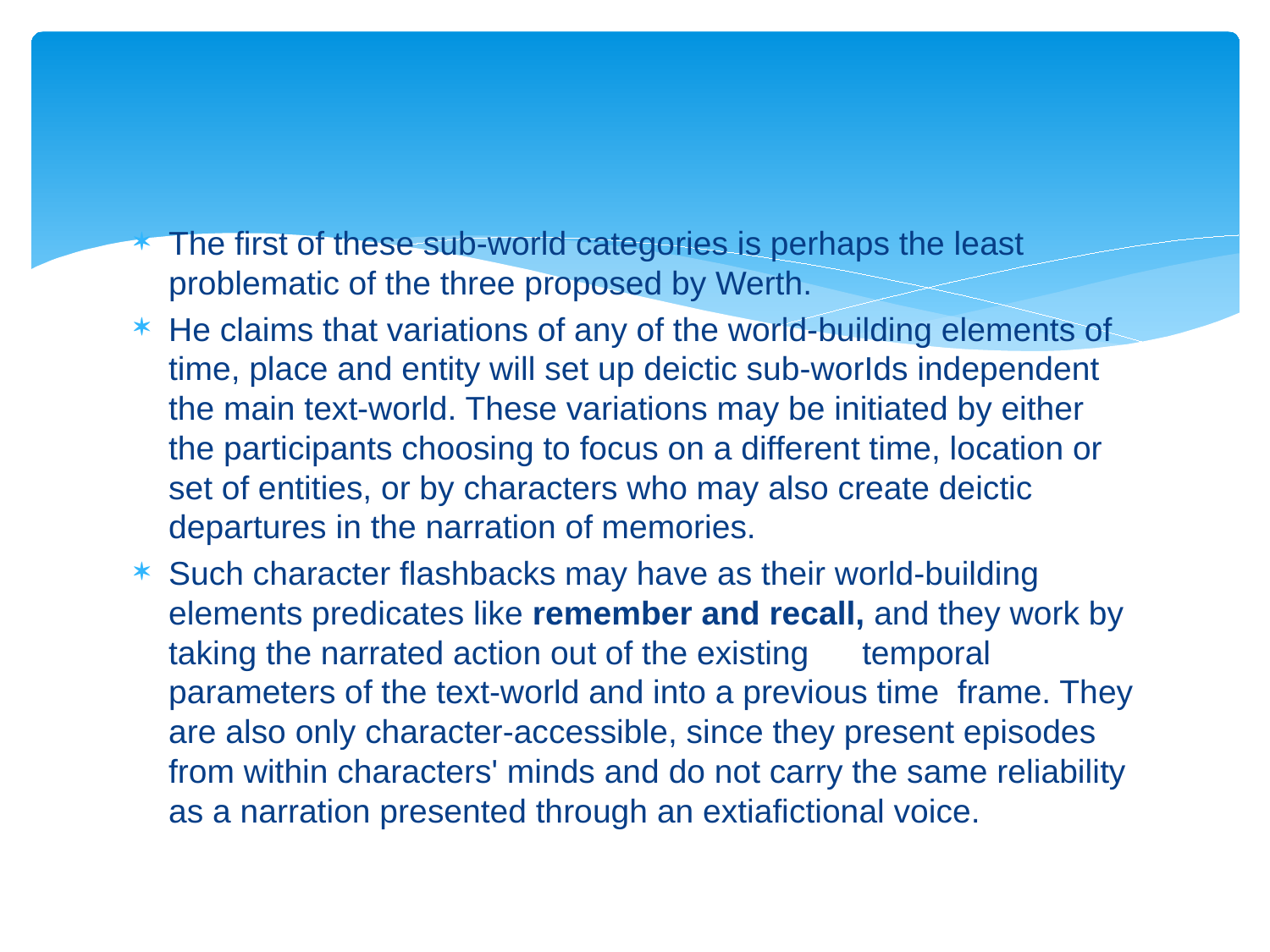

#
The first of these sub-world categories is perhaps the least problematic of the three proposed by Werth.
He claims that variations of any of the world-building elements of time, place and entity will set up deictic sub-worIds independent the main text-world. These variations may be initiated by either the participants choosing to focus on a different time, location or set of entities, or by characters who may also create deictic departures in the narration of memories.
Such character flashbacks may have as their world-building elements predicates like remember and recall, and they work by taking the narrated action out of the existing	temporal parameters of the text-world and into a previous time  frame. They are also only character-accessible, since they present episodes  from within characters' minds and do not carry the same reliability as a narration presented through an extiafictional voice.